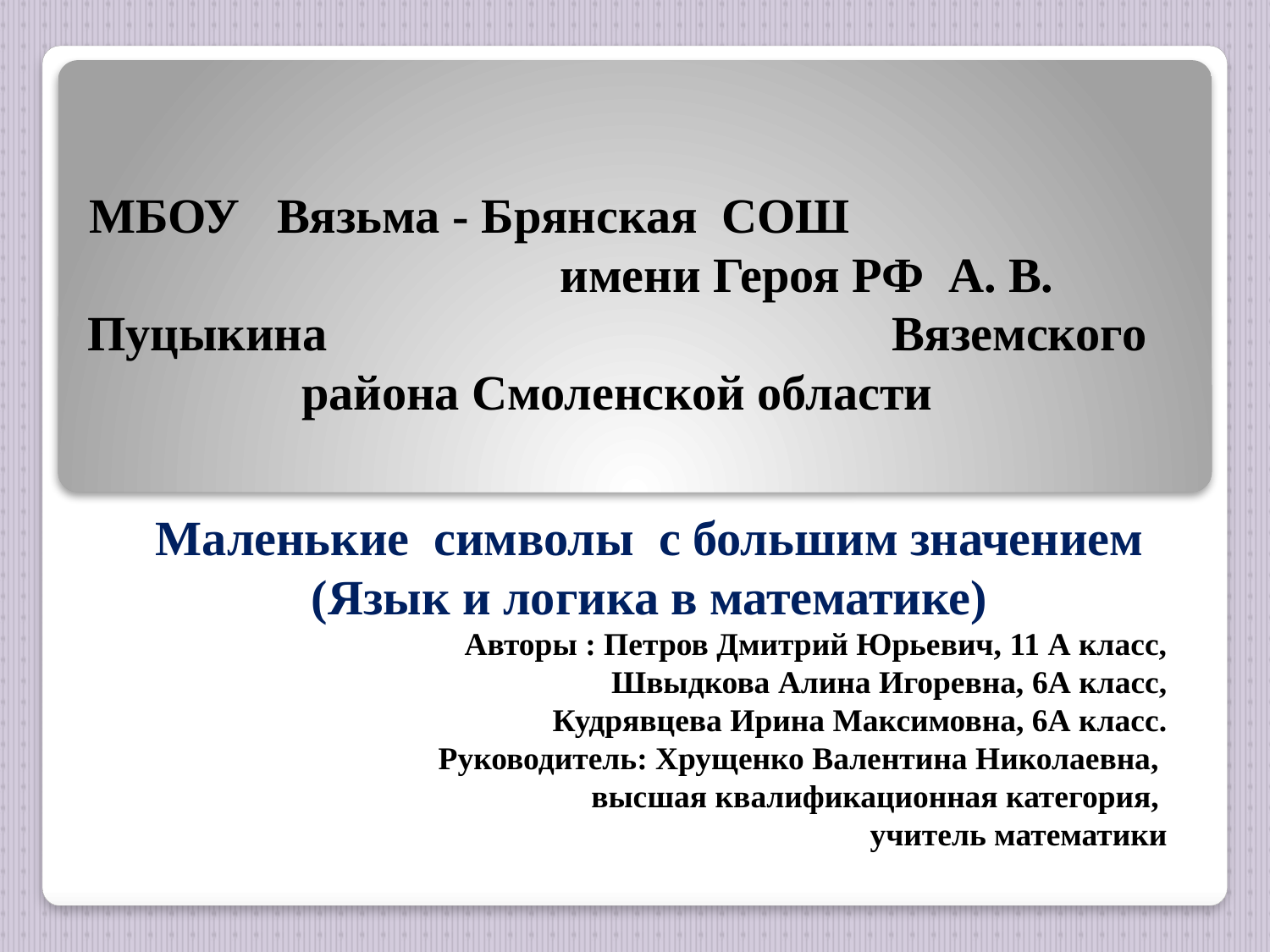

# МБОУ   Вязьма - Брянская  СОШ                                                        имени Героя РФ  А. В. Пуцыкина                                              Вяземского района Смоленской области
Маленькие  символы  с большим значением
(Язык и логика в математике)
Авторы : Петров Дмитрий Юрьевич, 11 А класс,
Швыдкова Алина Игоревна, 6А класс,
Кудрявцева Ирина Максимовна, 6А класс.
Руководитель: Хрущенко Валентина Николаевна,
высшая квалификационная категория,
учитель математики